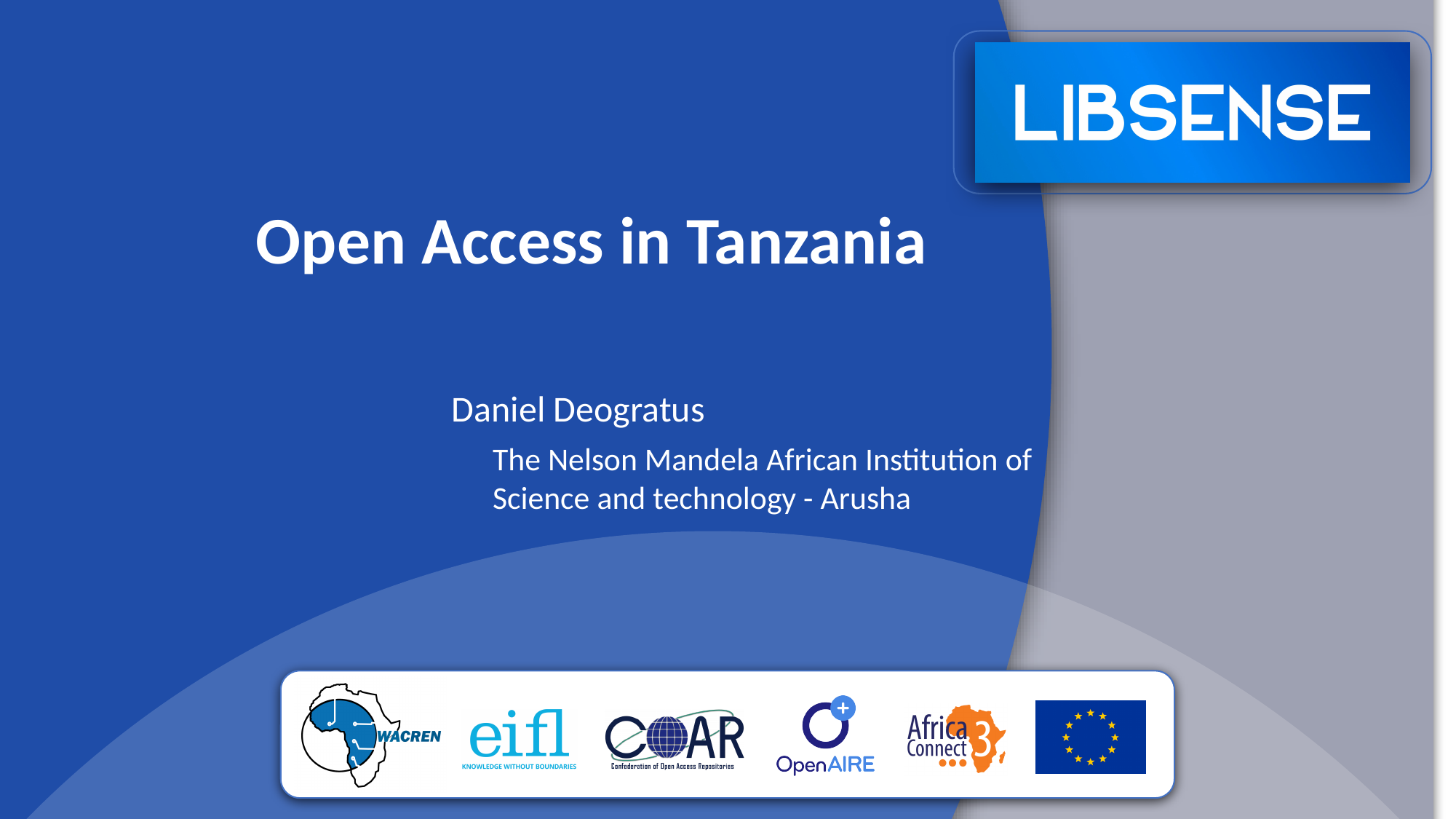

Open Access in Tanzania
Daniel Deogratus
The Nelson Mandela African Institution of Science and technology - Arusha